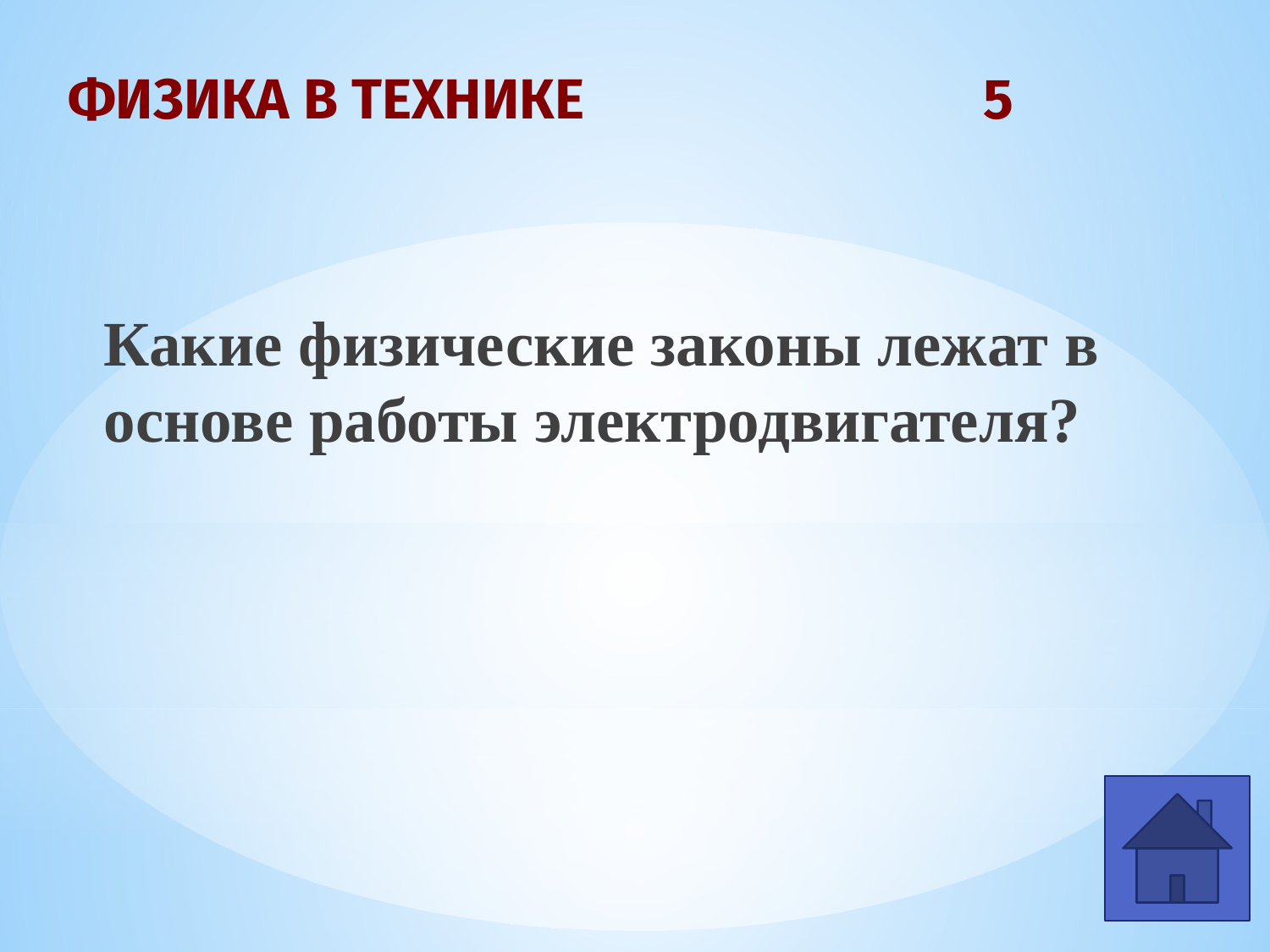

# ФИЗИКА В ТЕХНИКЕ                              5
Какие физические законы лежат в основе работы электродвигателя?